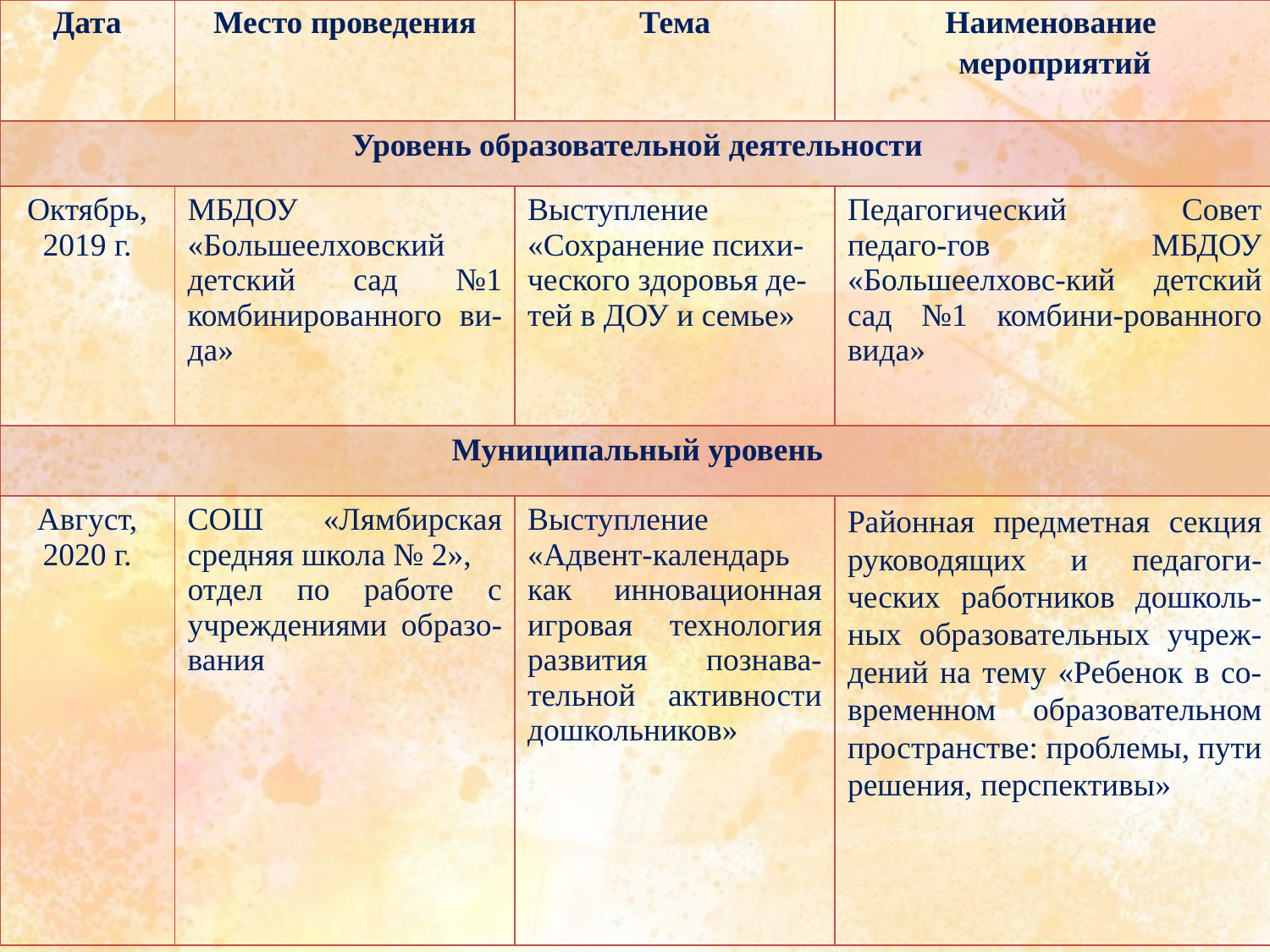

| Дата | Место проведения | Тема | Наименование мероприятий |
| --- | --- | --- | --- |
| Уровень образовательной деятельности |  |  |  |
| Октябрь, 2019 г. | МБДОУ «Большеелховский детский сад №1 комбинированного ви-да» | Выступление «Сохранение психи-ческого здоровья де-тей в ДОУ и семье» | Педагогический Совет педаго-гов МБДОУ «Большеелховс-кий детский сад №1 комбини-рованного вида» |
| Муниципальный уровень |  |  |  |
| Август, 2020 г. | СОШ «Лямбирская средняя школа № 2», отдел по работе с учреждениями образо-вания | Выступление «Адвент-календарь как инновационная игровая технология развития познава-тельной активности дошкольников» | Районная предметная секция руководящих и педагоги-ческих работников дошколь-ных образовательных учреж-дений на тему «Ребенок в со-временном образовательном пространстве: проблемы, пути решения, перспективы» |